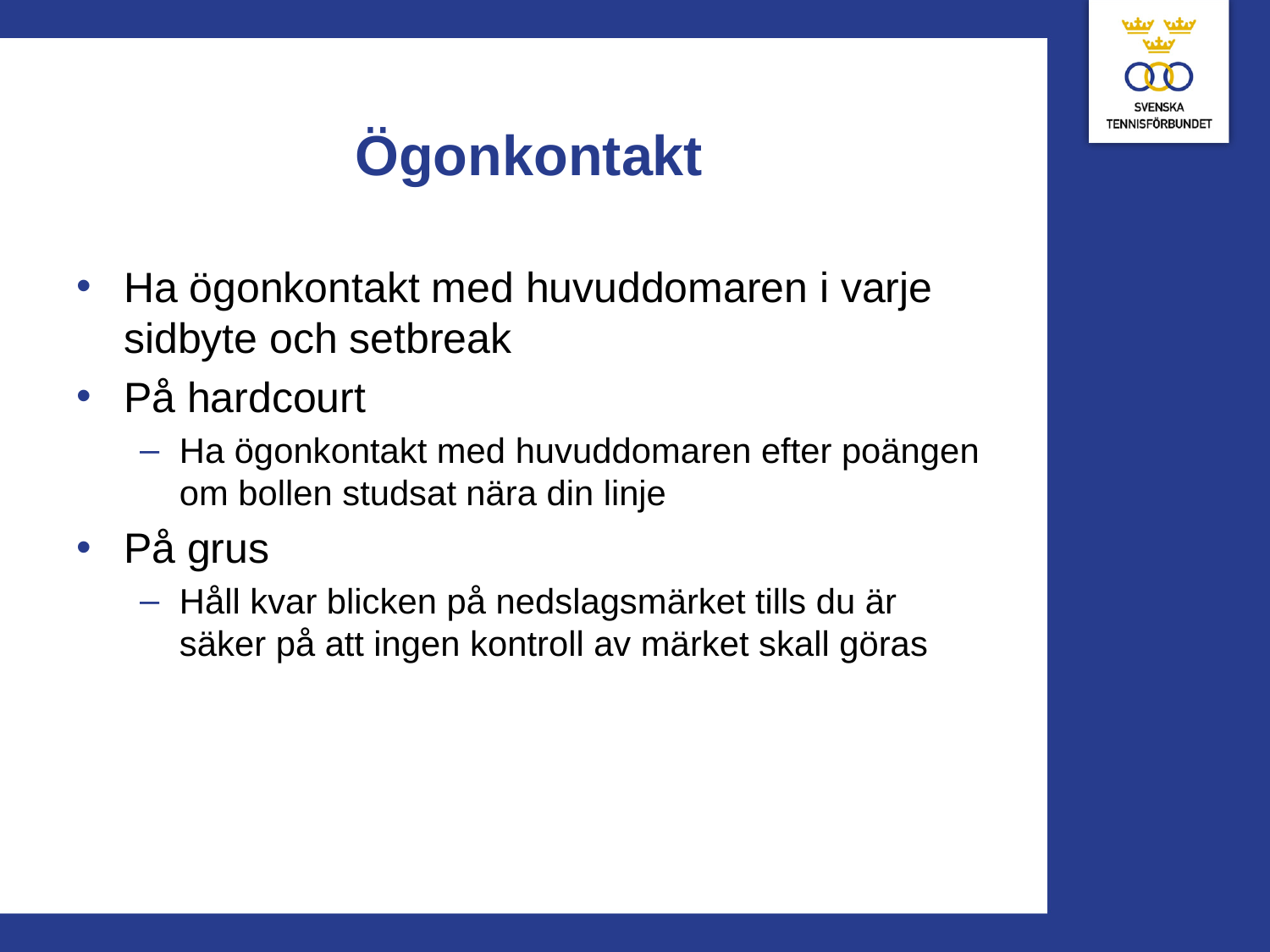

# Ögonkontakt
Ha ögonkontakt med huvuddomaren i varje sidbyte och setbreak
På hardcourt
Ha ögonkontakt med huvuddomaren efter poängen om bollen studsat nära din linje
På grus
Håll kvar blicken på nedslagsmärket tills du är säker på att ingen kontroll av märket skall göras